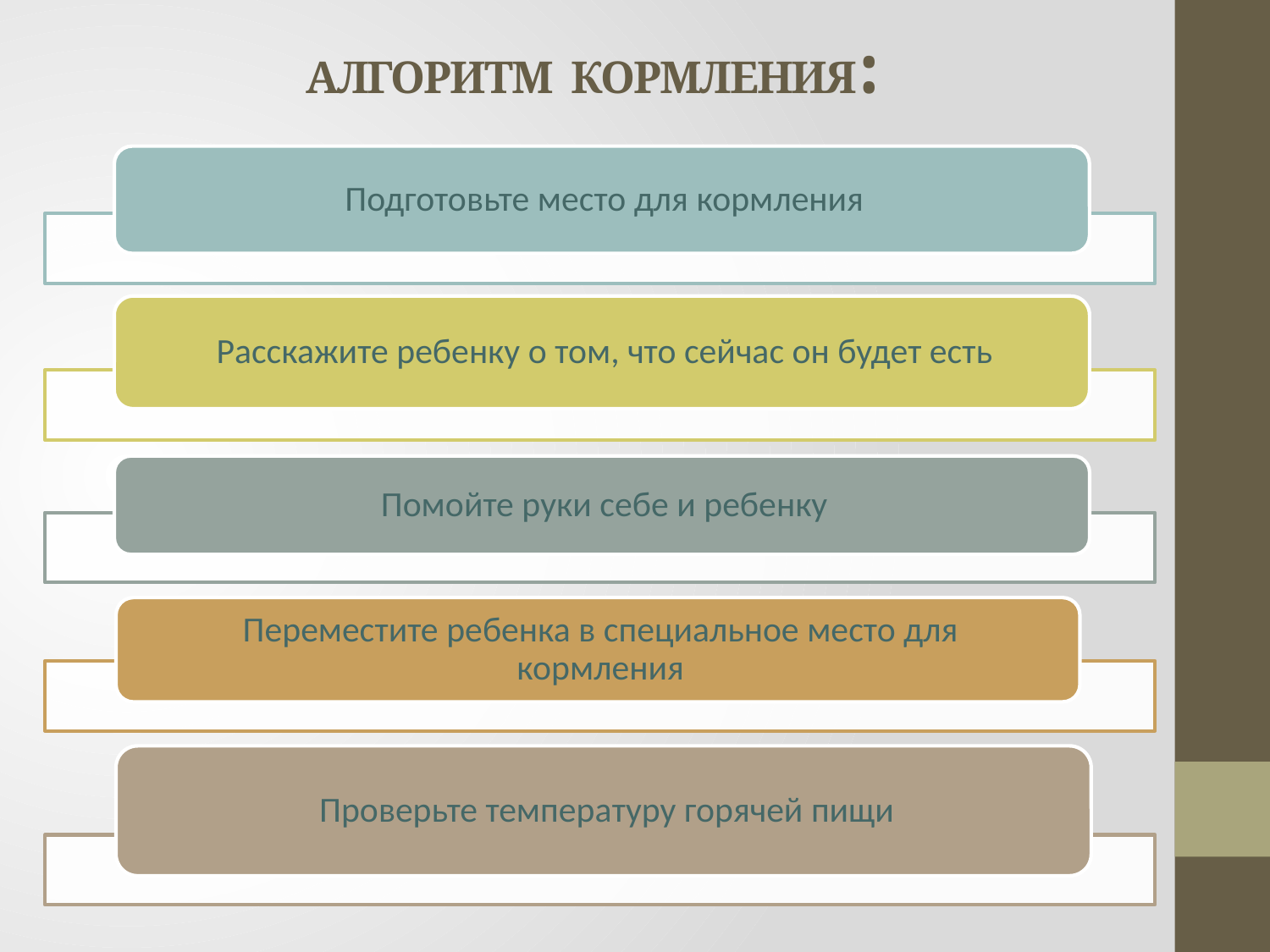

# АЛГОРИТМ КОРМЛЕНИЯ:
Подготовьте место для кормления
Расскажите ребенку о том, что сейчас он будет есть
Помойте руки себе и ребенку
Переместите ребенка в специальное место для кормления
Проверьте температуру горячей пищи